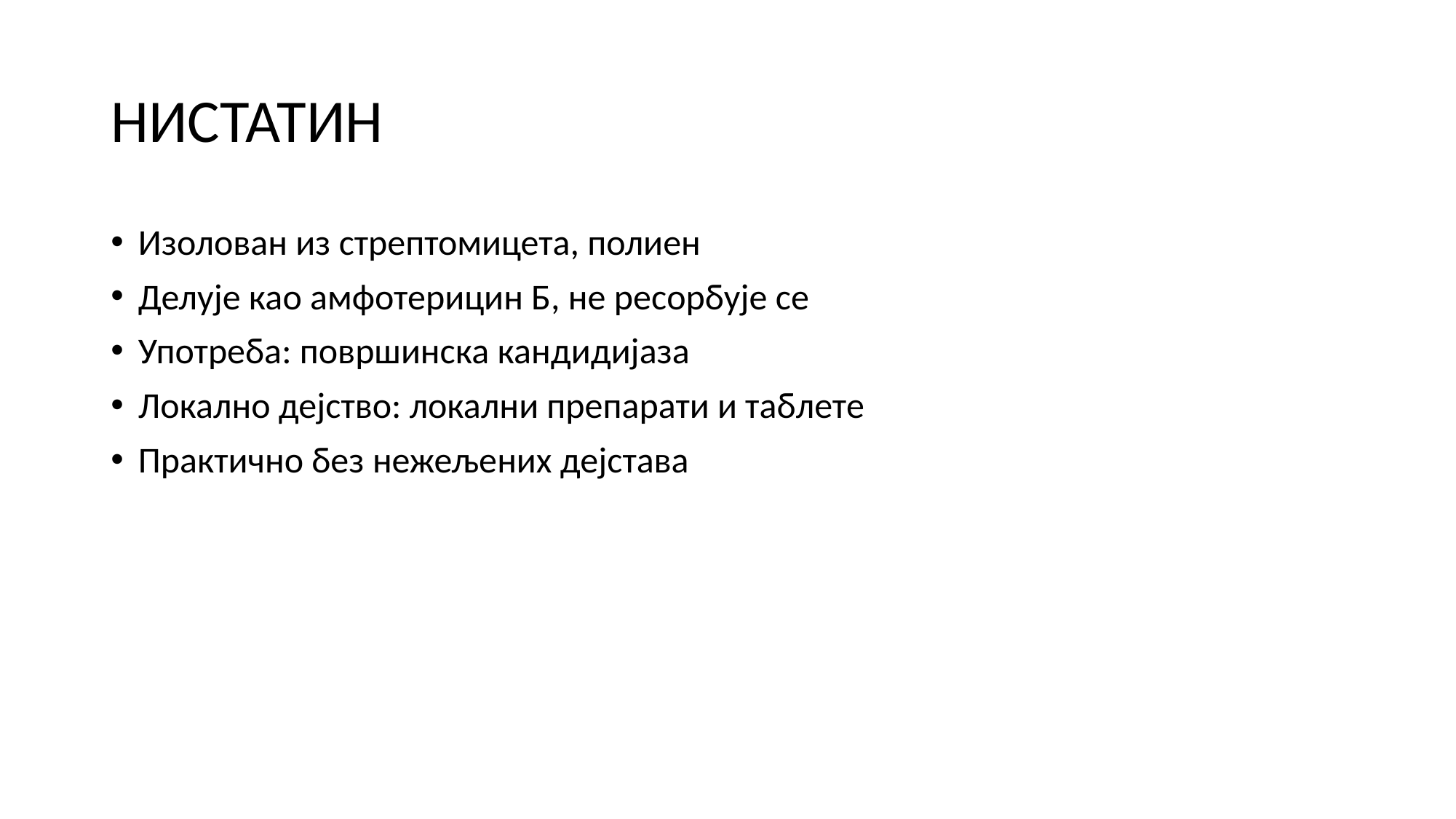

# НИСТАТИН
Изолован из стрептомицета, полиен
Делује као амфотерицин Б, не ресорбује се
Употреба: површинска кандидијаза
Локално дејство: локални препарати и таблете
Практично без нежељених дејстава